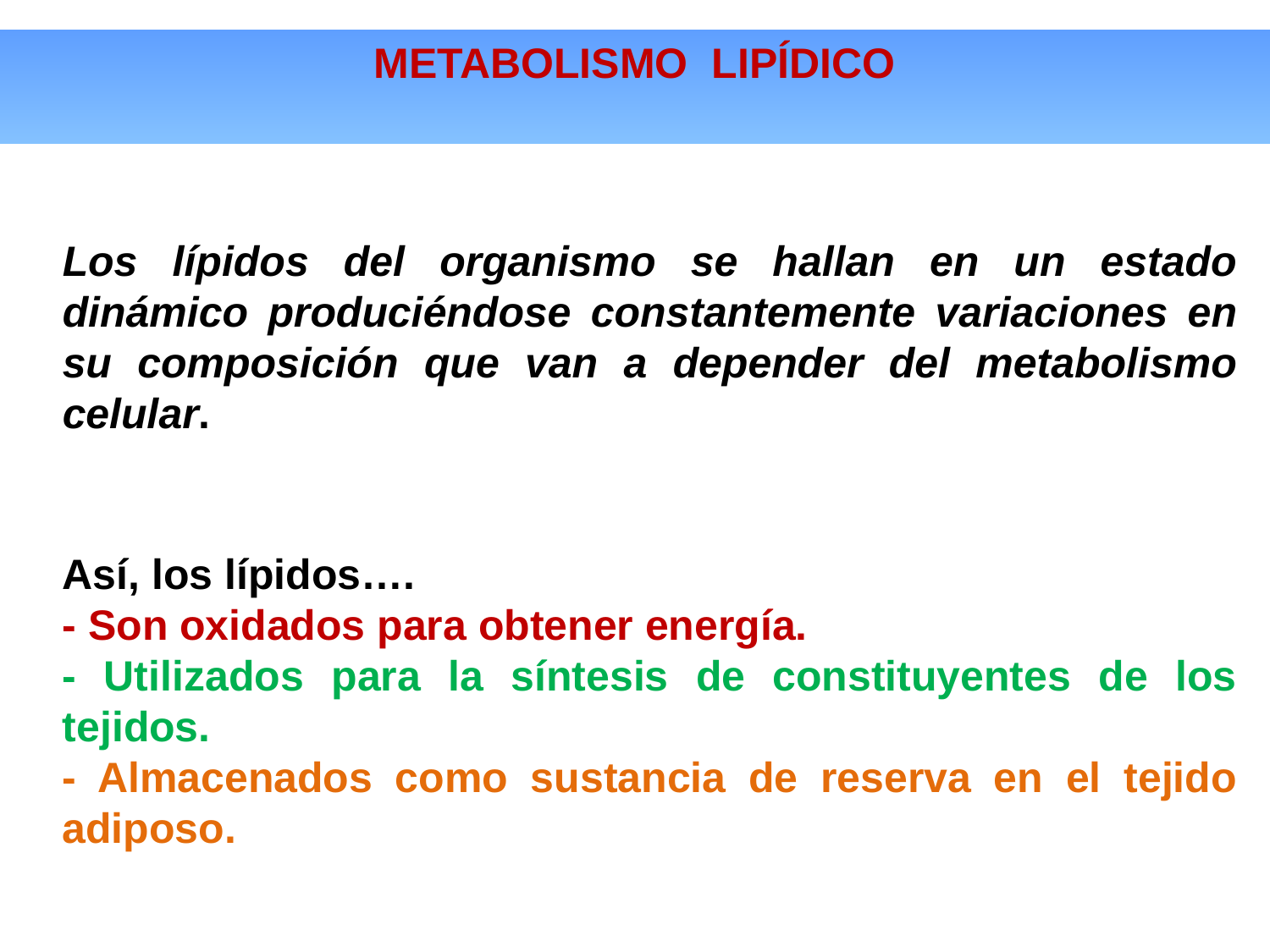

METABOLISMO  LIPÍDICO

Los lípidos del organismo se hallan en un estado dinámico produciéndose constantemente variaciones en su composición que van a depender del metabolismo celular.

Así, los lípidos….
- Son oxidados para obtener energía.
- Utilizados para la síntesis de constituyentes de los tejidos.
- Almacenados como sustancia de reserva en el tejido adiposo.